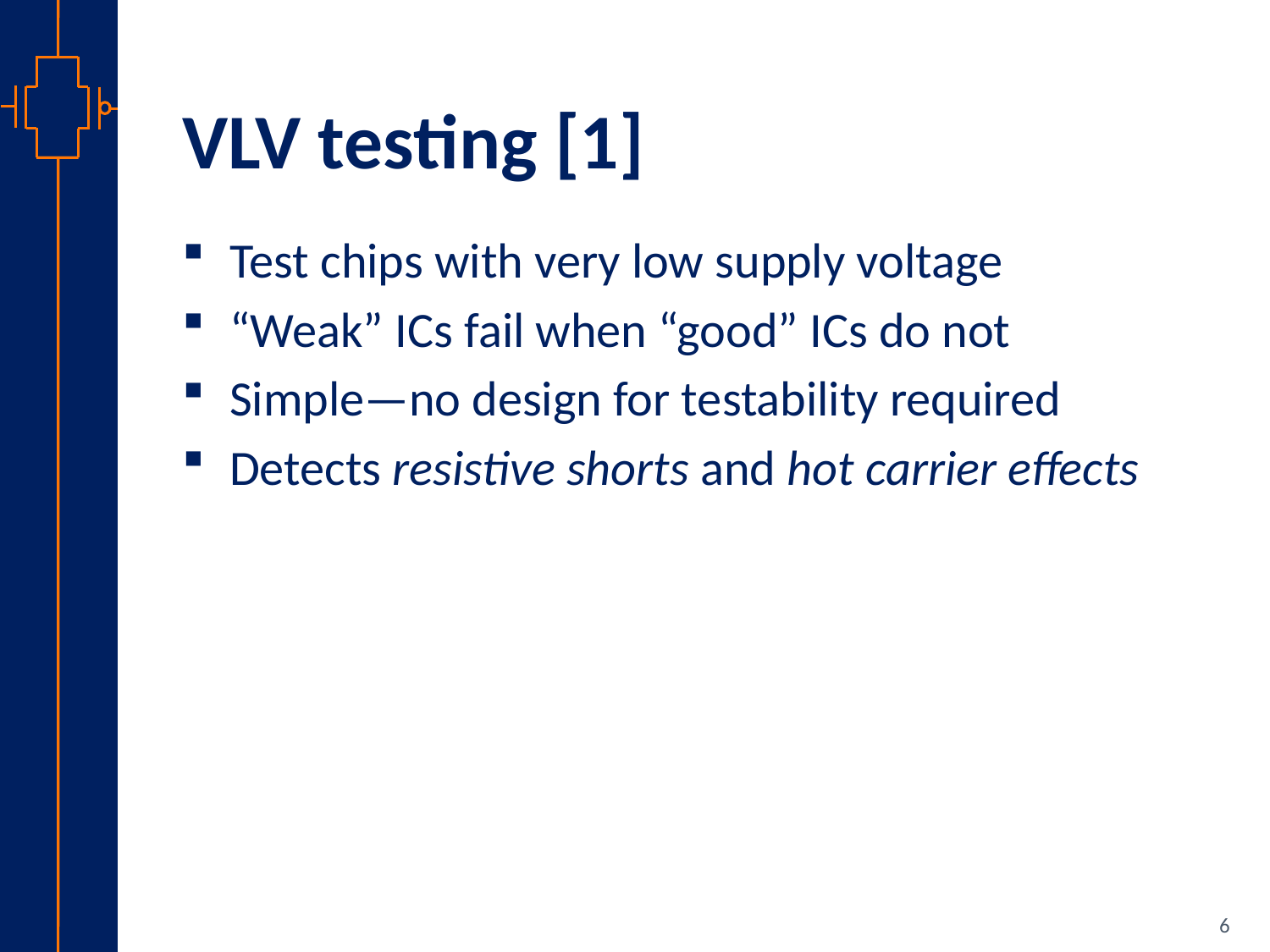

# VLV testing [1]
Test chips with very low supply voltage
“Weak” ICs fail when “good” ICs do not
Simple—no design for testability required
Detects resistive shorts and hot carrier effects

6